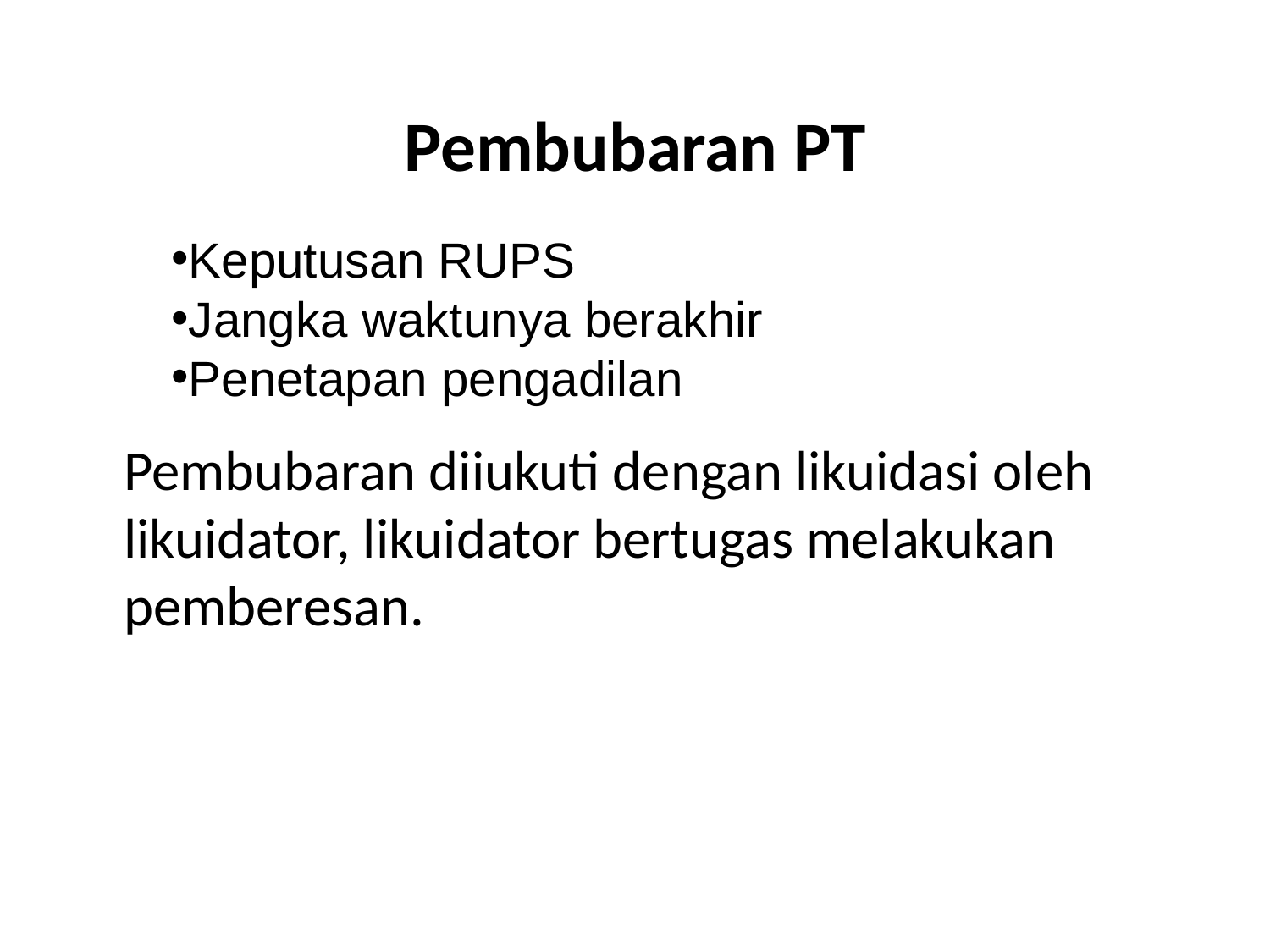

# Pembubaran PT
Keputusan RUPS
Jangka waktunya berakhir
Penetapan pengadilan

	Pembubaran diiukuti dengan likuidasi oleh likuidator, likuidator bertugas melakukan pemberesan.